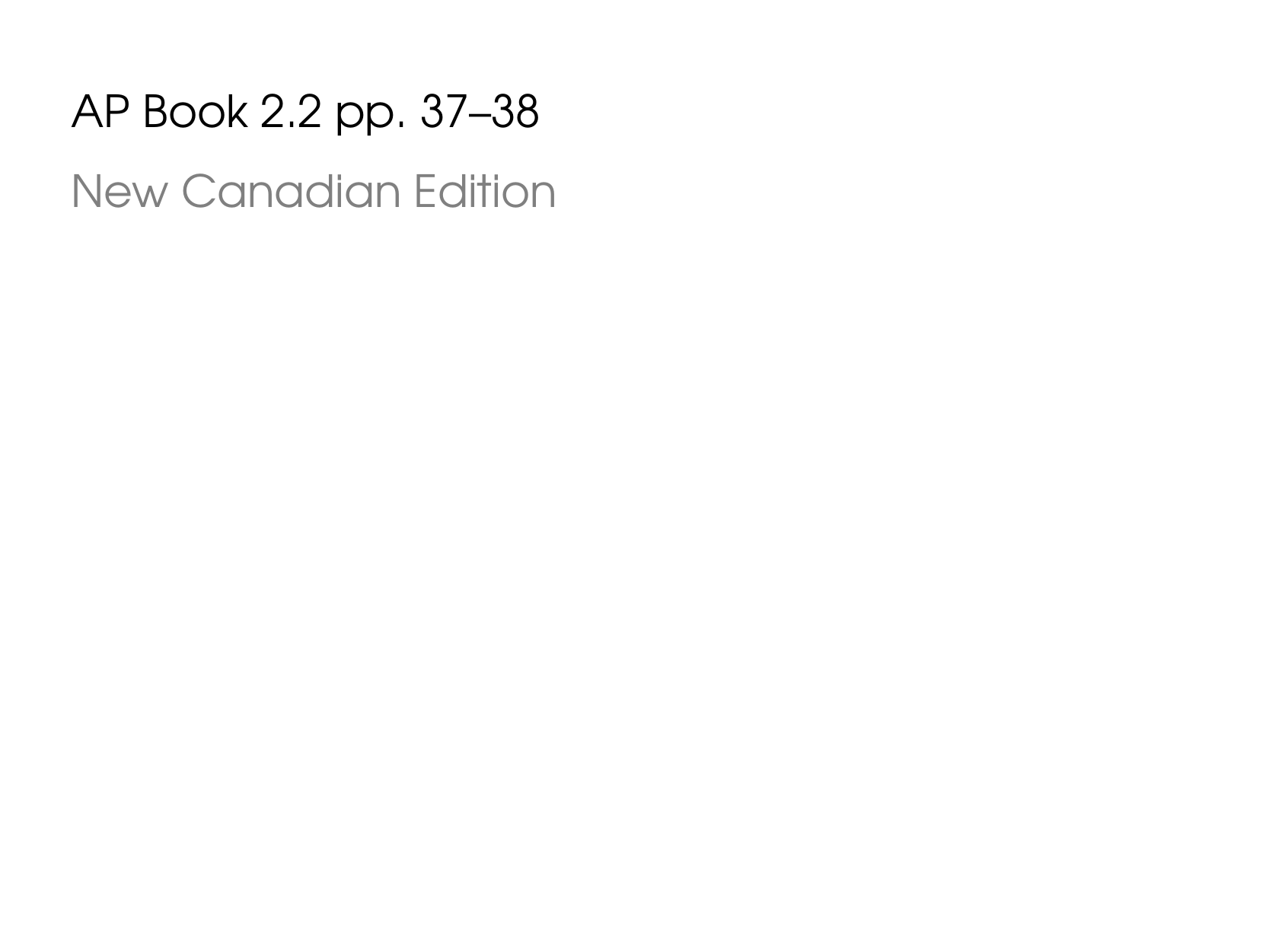

AP Book 2.2 pp. 37–38
New Canadian Edition